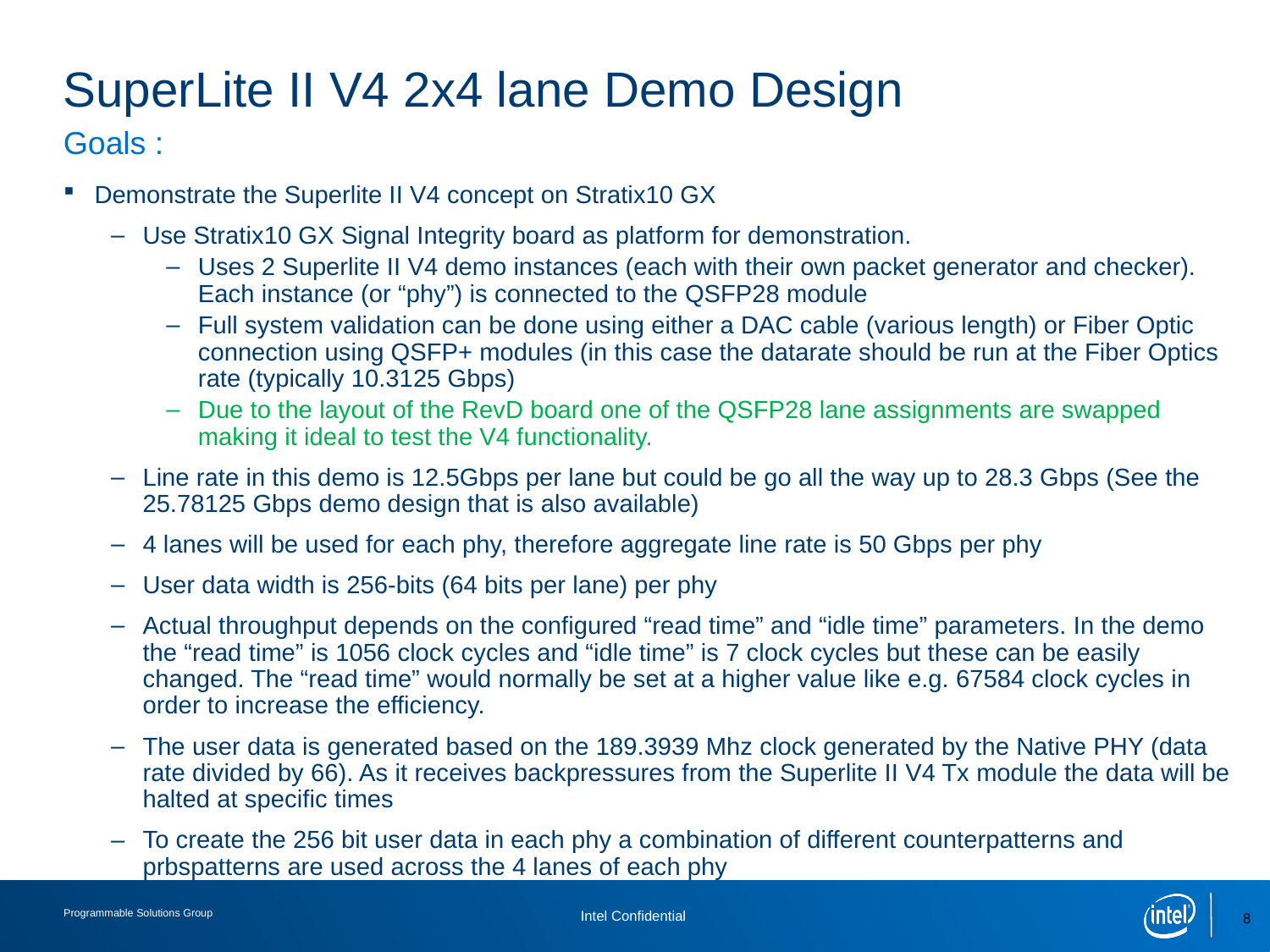

# SuperLite II V4 2x4 lane Demo Design
Goals :
Demonstrate the Superlite II V4 concept on Stratix10 GX
Use Stratix10 GX Signal Integrity board as platform for demonstration.
Uses 2 Superlite II V4 demo instances (each with their own packet generator and checker). Each instance (or “phy”) is connected to the QSFP28 module
Full system validation can be done using either a DAC cable (various length) or Fiber Optic connection using QSFP+ modules (in this case the datarate should be run at the Fiber Optics rate (typically 10.3125 Gbps)
Due to the layout of the RevD board one of the QSFP28 lane assignments are swapped making it ideal to test the V4 functionality.
Line rate in this demo is 12.5Gbps per lane but could be go all the way up to 28.3 Gbps (See the 25.78125 Gbps demo design that is also available)
4 lanes will be used for each phy, therefore aggregate line rate is 50 Gbps per phy
User data width is 256-bits (64 bits per lane) per phy
Actual throughput depends on the configured “read time” and “idle time” parameters. In the demo the “read time” is 1056 clock cycles and “idle time” is 7 clock cycles but these can be easily changed. The “read time” would normally be set at a higher value like e.g. 67584 clock cycles in order to increase the efficiency.
The user data is generated based on the 189.3939 Mhz clock generated by the Native PHY (data rate divided by 66). As it receives backpressures from the Superlite II V4 Tx module the data will be halted at specific times
To create the 256 bit user data in each phy a combination of different counterpatterns and prbspatterns are used across the 4 lanes of each phy
8